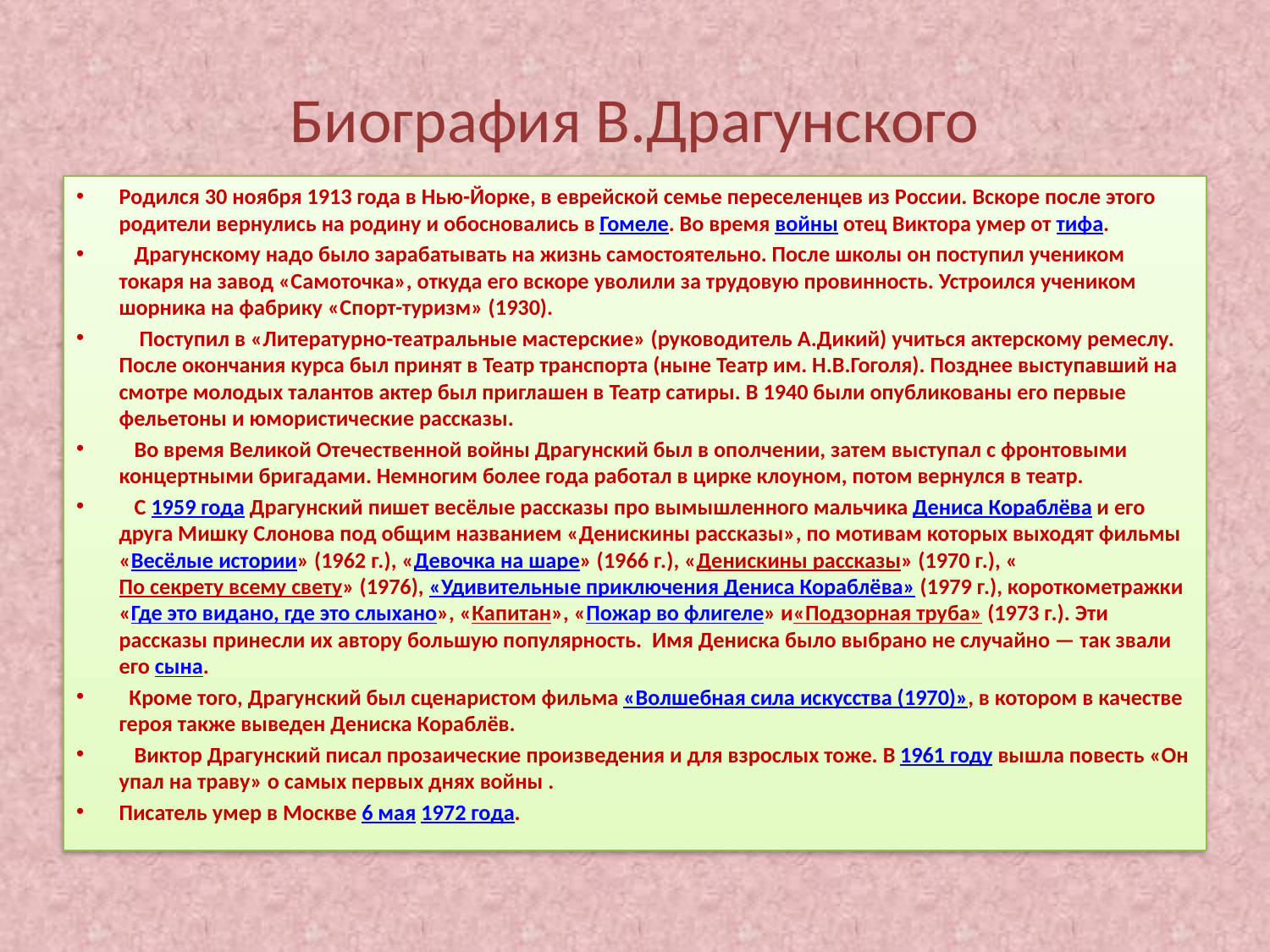

# Биография В.Драгунского
Родился 30 ноября 1913 года в Нью-Йорке, в еврейской семье переселенцев из России. Вскоре после этого родители вернулись на родину и обосновались в Гомеле. Во время войны отец Виктора умер от тифа.
   Драгунскому надо было зарабатывать на жизнь самостоятельно. После школы он поступил учеником токаря на завод «Самоточка», откуда его вскоре уволили за трудовую провинность. Устроился учеником шорника на фабрику «Спорт-туризм» (1930).
    Поступил в «Литературно-театральные мастерские» (руководитель А.Дикий) учиться актерскому ремеслу. После окончания курса был принят в Театр транспорта (ныне Театр им. Н.В.Гоголя). Позднее выступавший на смотре молодых талантов актер был приглашен в Театр сатиры. В 1940 были опубликованы его первые фельетоны и юмористические рассказы.
   Во время Великой Отечественной войны Драгунский был в ополчении, затем выступал с фронтовыми концертными бригадами. Немногим более года работал в цирке клоуном, потом вернулся в театр.
   С 1959 года Драгунский пишет весёлые рассказы про вымышленного мальчика Дениса Кораблёва и его друга Мишку Слонова под общим названием «Денискины рассказы», по мотивам которых выходят фильмы «Весёлые истории» (1962 г.), «Девочка на шаре» (1966 г.), «Денискины рассказы» (1970 г.), «По секрету всему свету» (1976), «Удивительные приключения Дениса Кораблёва» (1979 г.), короткометражки «Где это видано, где это слыхано», «Капитан», «Пожар во флигеле» и«Подзорная труба» (1973 г.). Эти рассказы принесли их автору большую популярность.  Имя Дениска было выбрано не случайно — так звали его сына.
  Кроме того, Драгунский был сценаристом фильма «Волшебная сила искусства (1970)», в котором в качестве героя также выведен Дениска Кораблёв.
   Виктор Драгунский писал прозаические произведения и для взрослых тоже. В 1961 году вышла повесть «Он упал на траву» о самых первых днях войны .
Писатель умер в Москве 6 мая 1972 года.